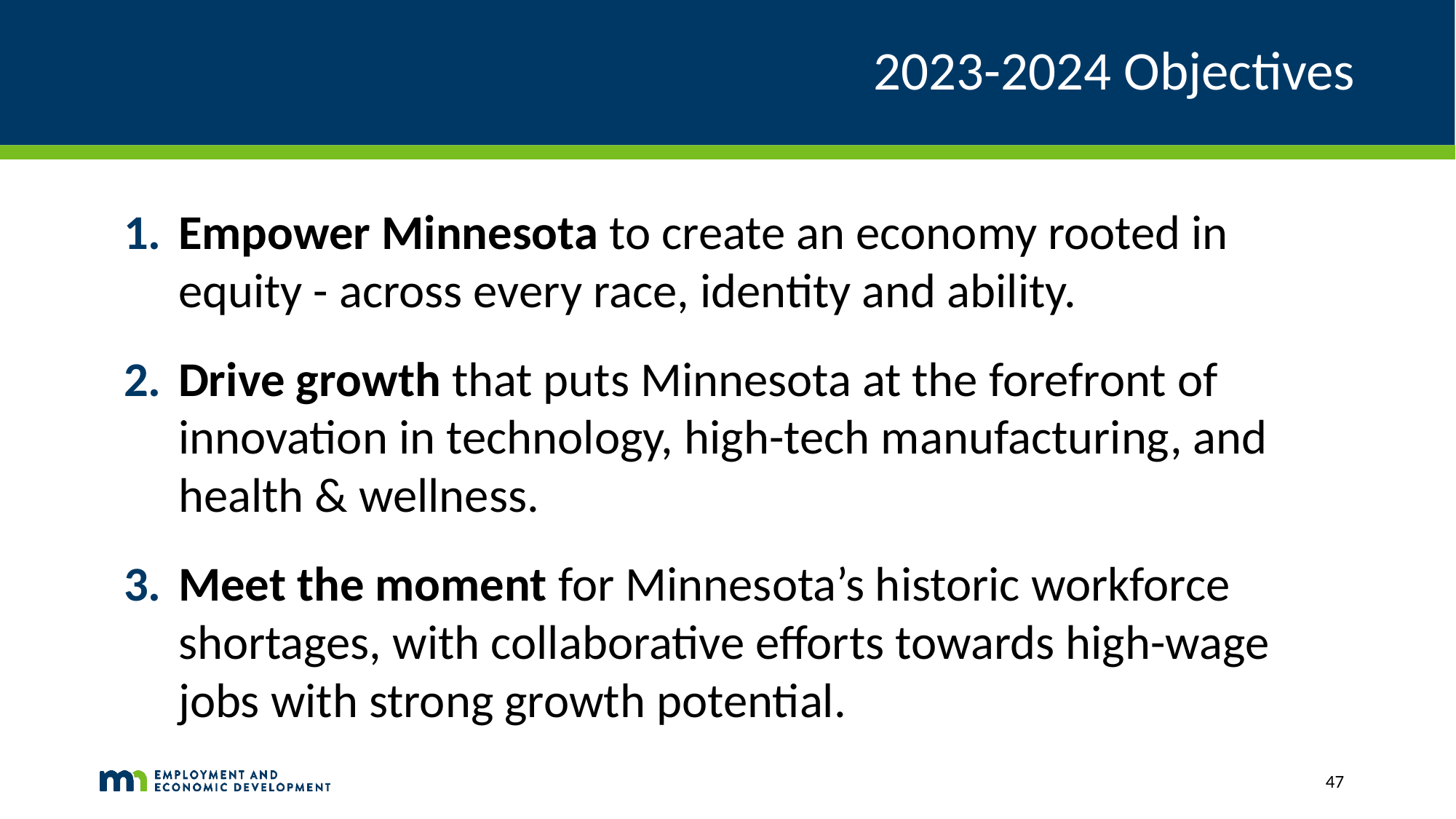

# 2023-2024 Objectives
Empower Minnesota to create an economy rooted in equity - across every race, identity and ability.
Drive growth that puts Minnesota at the forefront of innovation in technology, high-tech manufacturing, and health & wellness.
Meet the moment for Minnesota’s historic workforce shortages, with collaborative efforts towards high-wage jobs with strong growth potential.
47